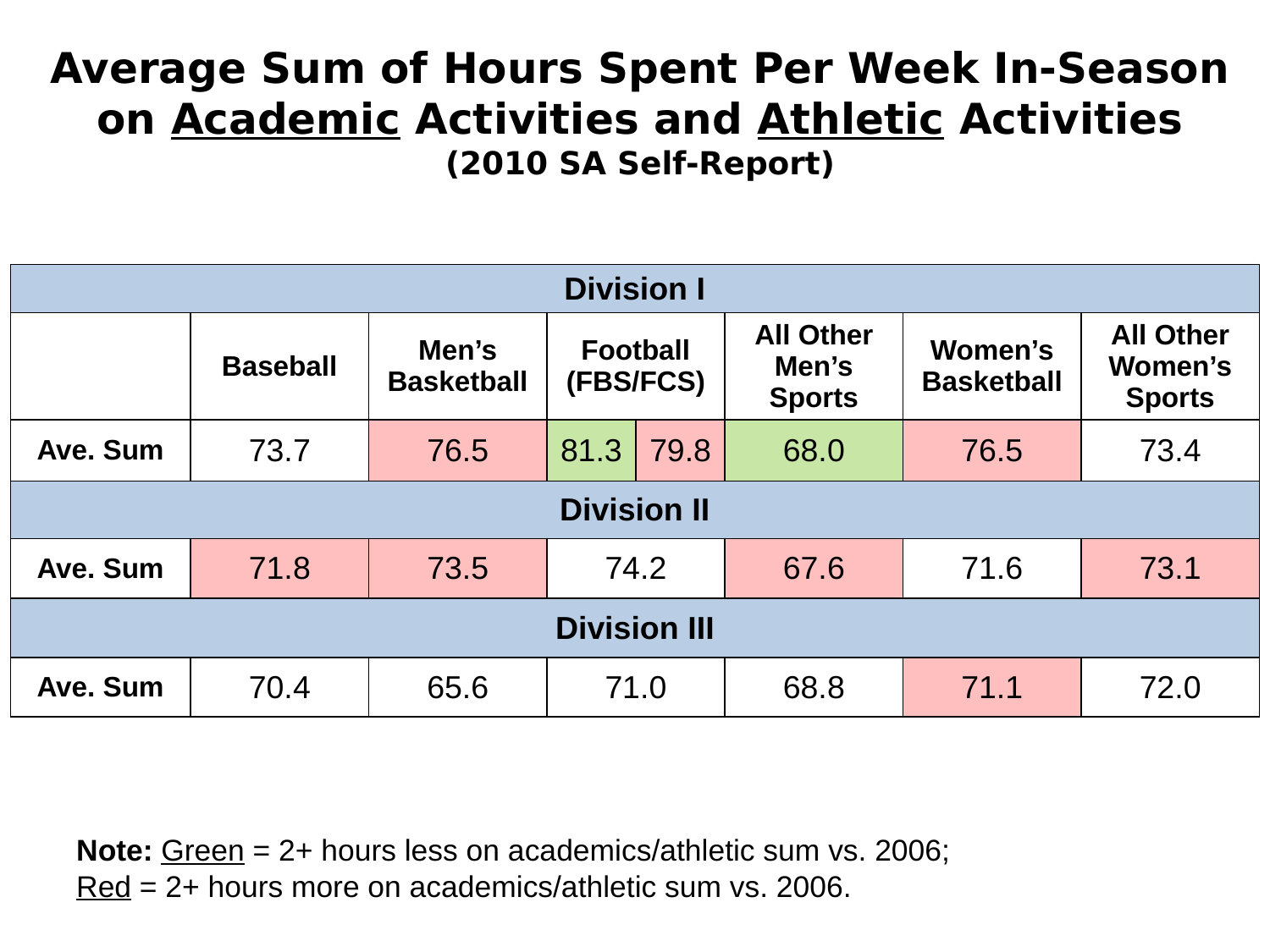

# Average Sum of Hours Spent Per Week In-Season on Academic Activities and Athletic Activities (2010 SA Self-Report)
| Division I |  |  |  |  |  |  |  |
| --- | --- | --- | --- | --- | --- | --- | --- |
|  | Baseball | Men’s Basketball | Football (FBS/FCS) |  | All Other Men’s Sports | Women’s Basketball | All Other Women’s Sports |
| Ave. Sum | 73.7 | 76.5 | 81.3 | 79.8 | 68.0 | 76.5 | 73.4 |
| Division II |  |  |  |  |  |  |  |
| Ave. Sum | 71.8 | 73.5 | 74.2 |  | 67.6 | 71.6 | 73.1 |
| Division III |  |  |  |  |  |  |  |
| Ave. Sum | 70.4 | 65.6 | 71.0 |  | 68.8 | 71.1 | 72.0 |
Note: Green = 2+ hours less on academics/athletic sum vs. 2006;
Red = 2+ hours more on academics/athletic sum vs. 2006.